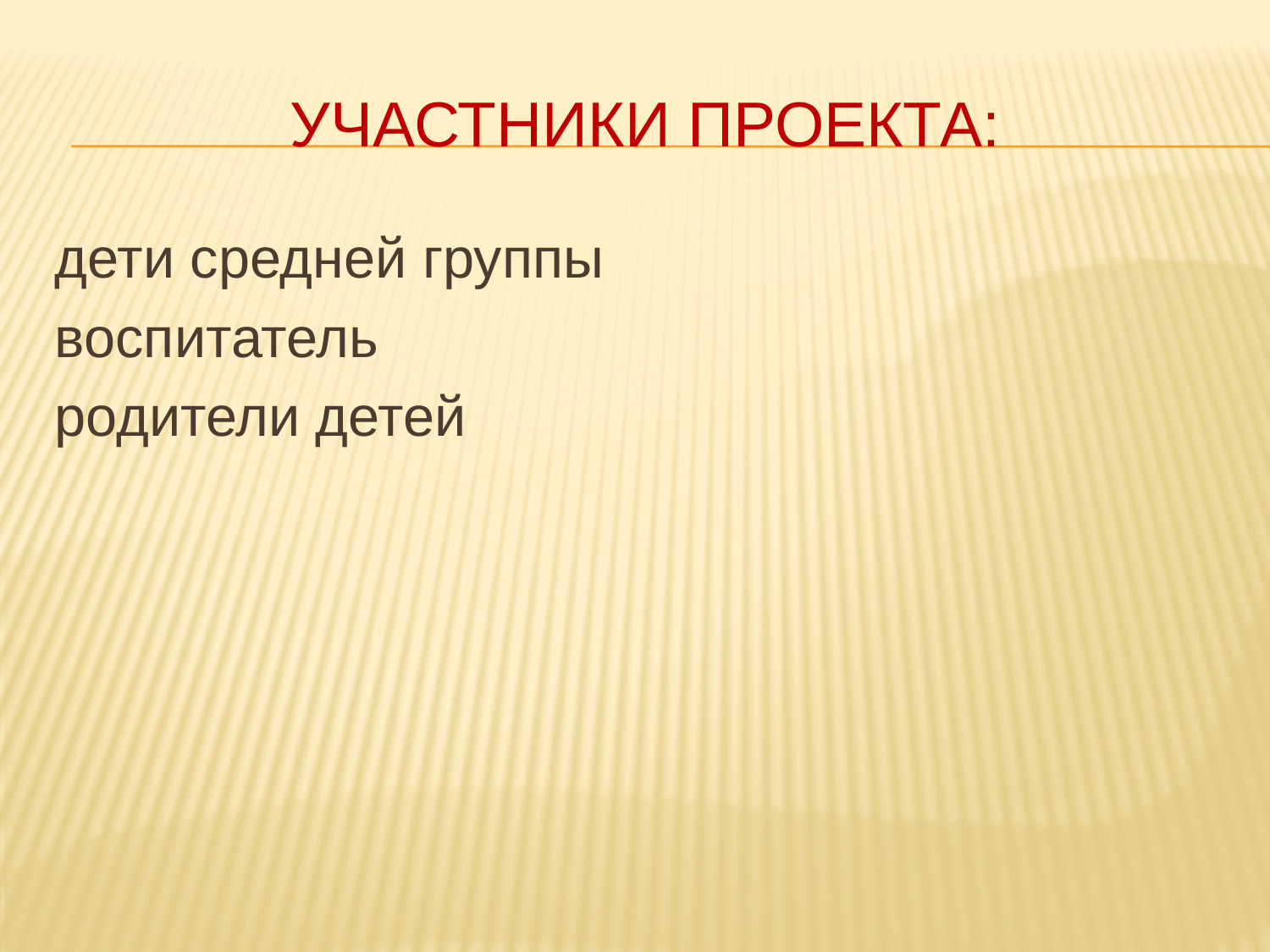

# Участники проекта:
дети средней группы
воспитатель
родители детей